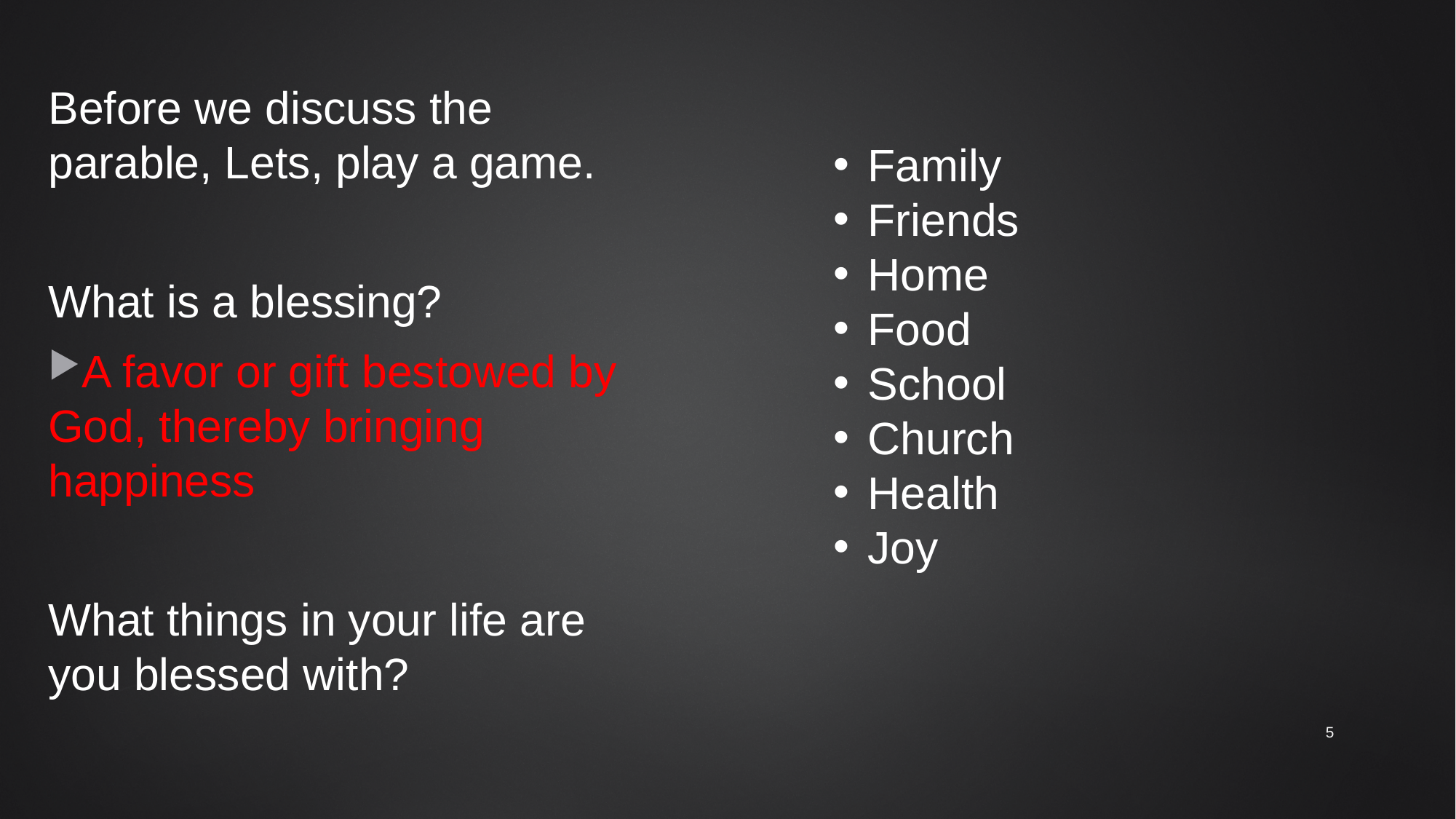

Before we discuss the parable, Lets, play a game.

What is a blessing?
A favor or gift bestowed by God, thereby bringing happiness

What things in your life are you blessed with?
Family
Friends
Home
Food
School
Church
Health
Joy
5